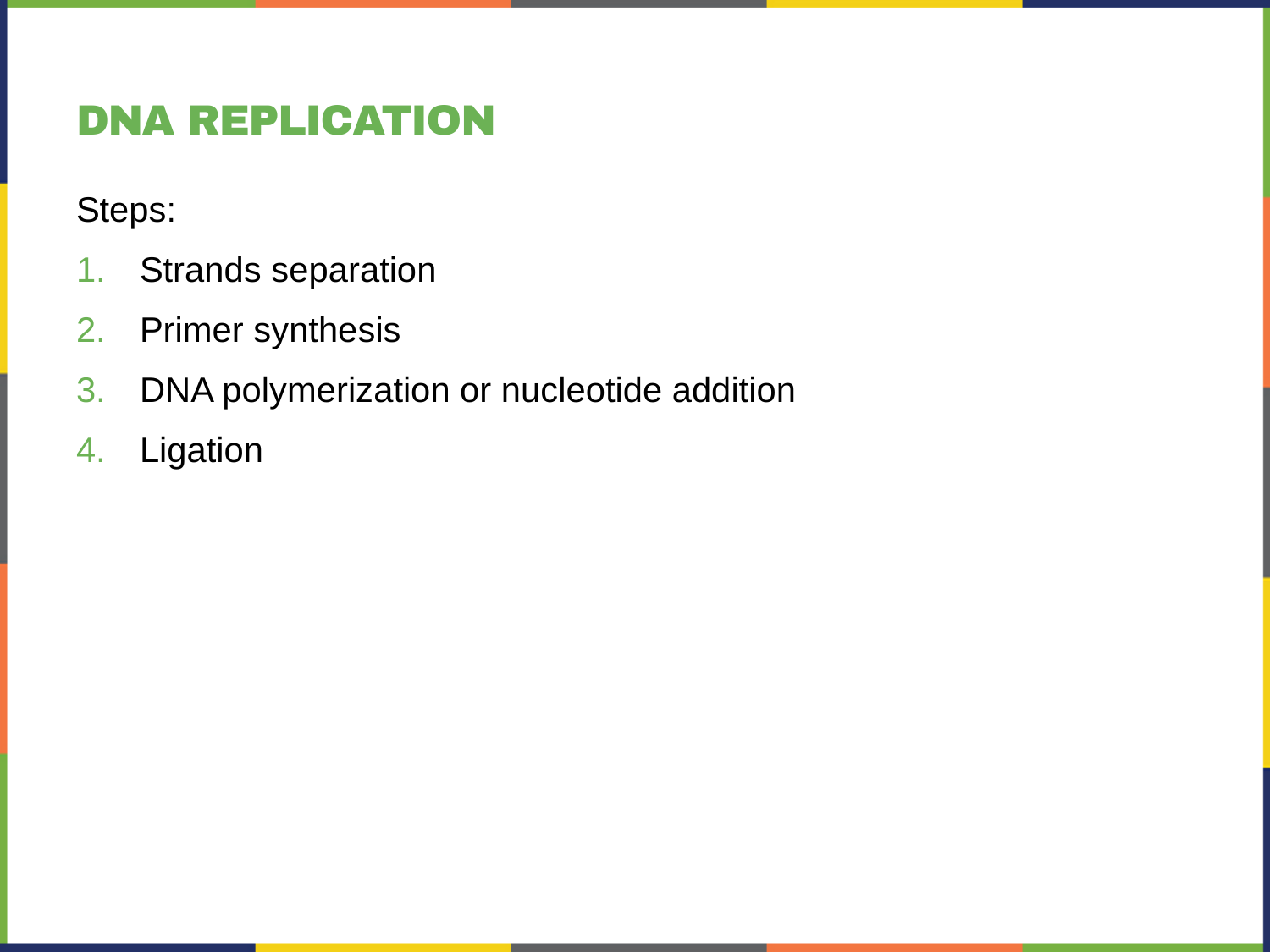

# DNA replication
Steps:
Strands separation
Primer synthesis
DNA polymerization or nucleotide addition
Ligation